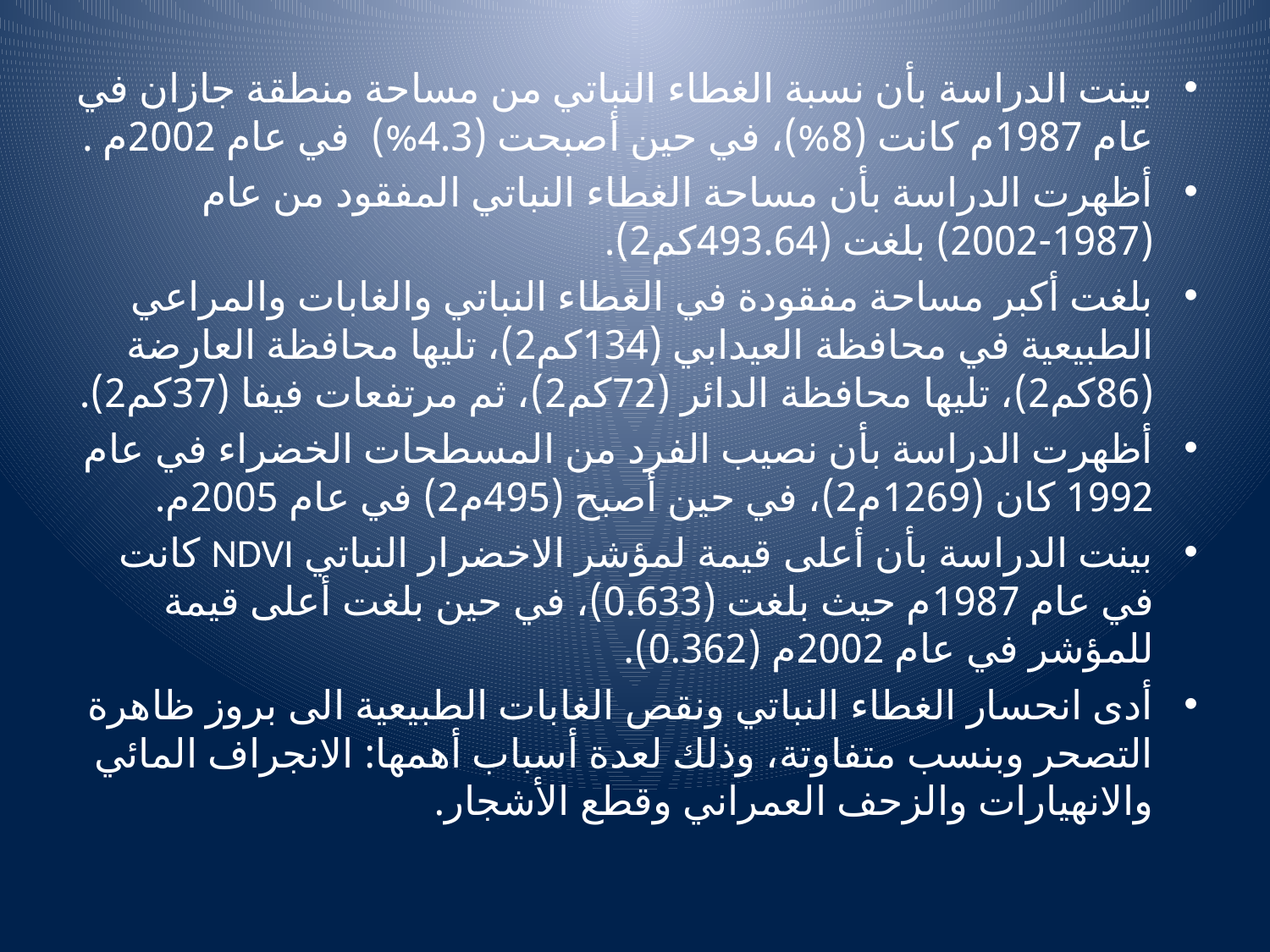

بينت الدراسة بأن نسبة الغطاء النباتي من مساحة منطقة جازان في عام 1987م كانت (8%)، في حين أصبحت (4.3%)  في عام 2002م .
أظهرت الدراسة بأن مساحة الغطاء النباتي المفقود من عام (1987-2002) بلغت (493.64كم2).
بلغت أكبر مساحة مفقودة في الغطاء النباتي والغابات والمراعي الطبيعية في محافظة العيدابي (134كم2)، تليها محافظة العارضة (86كم2)، تليها محافظة الدائر (72كم2)، ثم مرتفعات فيفا (37كم2).
أظهرت الدراسة بأن نصيب الفرد من المسطحات الخضراء في عام 1992 كان (1269م2)، في حين أصبح (495م2) في عام 2005م.
بينت الدراسة بأن أعلى قيمة لمؤشر الاخضرار النباتي NDVI كانت في عام 1987م حيث بلغت (0.633)، في حين بلغت أعلى قيمة للمؤشر في عام 2002م (0.362).
أدى انحسار الغطاء النباتي ونقص الغابات الطبيعية الى بروز ظاهرة التصحر وبنسب متفاوتة، وذلك لعدة أسباب أهمها: الانجراف المائي والانهيارات والزحف العمراني وقطع الأشجار.